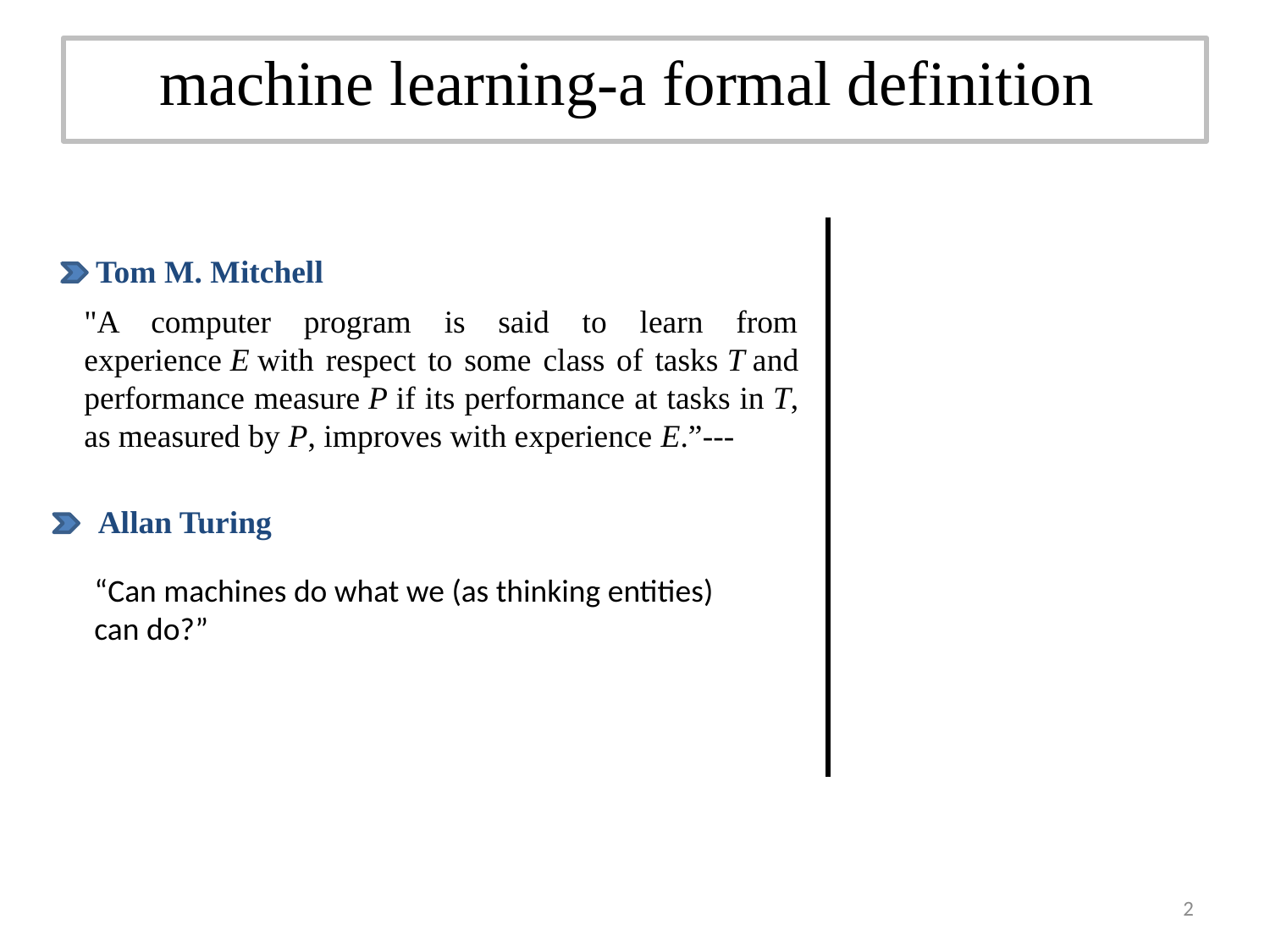

machine learning-a formal definition
Tom M. Mitchell

"A computer program is said to learn from experience E with respect to some class of tasks T and performance measure P if its performance at tasks in T, as measured by P, improves with experience E.”---
Allan Turing

“Can machines do what we (as thinking entities) can do?”
2